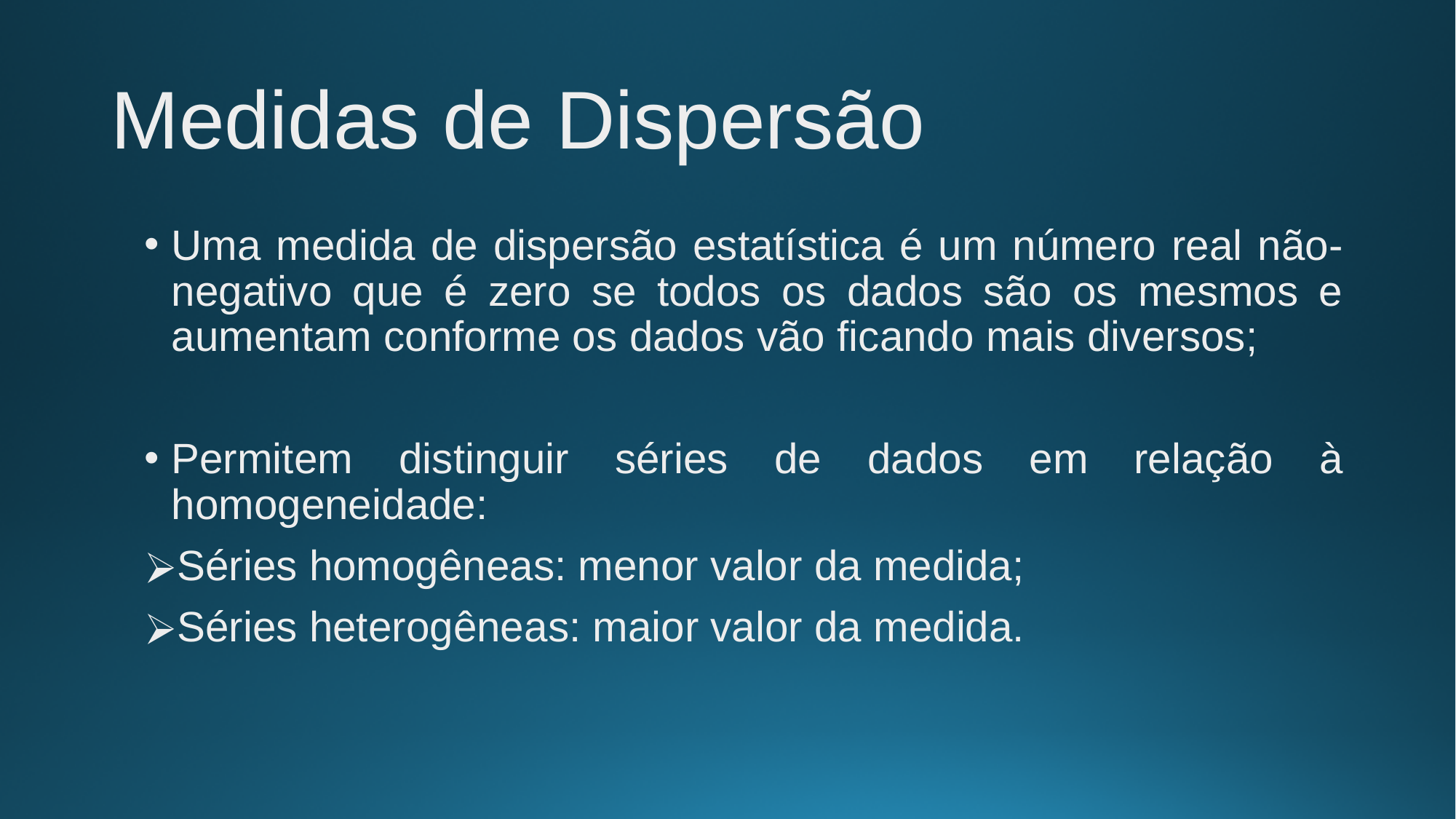

Medidas de Dispersão
Uma medida de dispersão estatística é um número real não-negativo que é zero se todos os dados são os mesmos e aumentam conforme os dados vão ficando mais diversos;

Permitem distinguir séries de dados em relação à homogeneidade:
Séries homogêneas: menor valor da medida;
Séries heterogêneas: maior valor da medida.